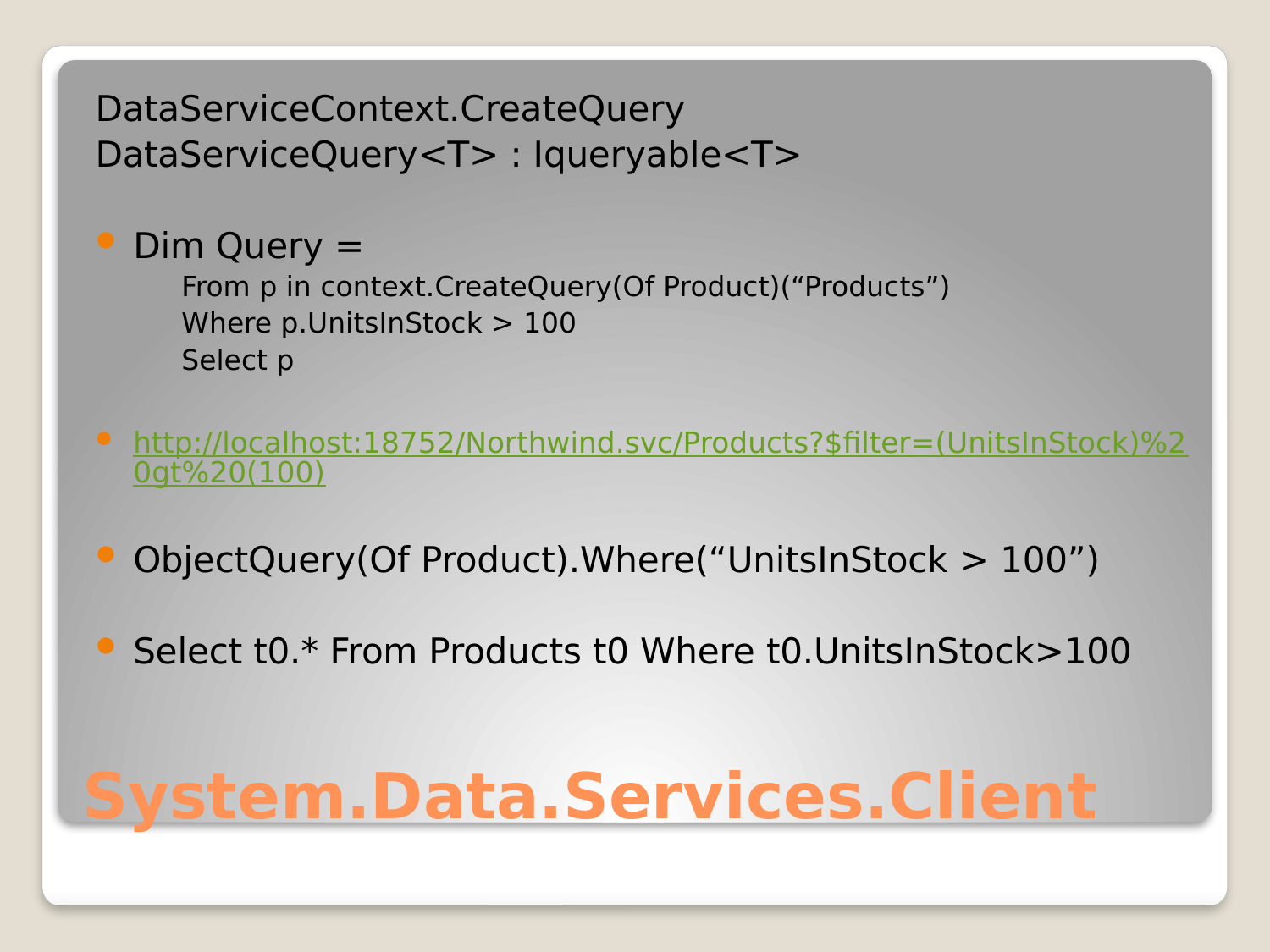

DataServiceContext.CreateQuery
DataServiceQuery<T> : Iqueryable<T>

Dim Query =
From p in context.CreateQuery(Of Product)(“Products”)
Where p.UnitsInStock > 100
Select p

http://localhost:18752/Northwind.svc/Products?$filter=(UnitsInStock)%20gt%20(100)

ObjectQuery(Of Product).Where(“UnitsInStock > 100”)

Select t0.* From Products t0 Where t0.UnitsInStock>100
# System.Data.Services.Client